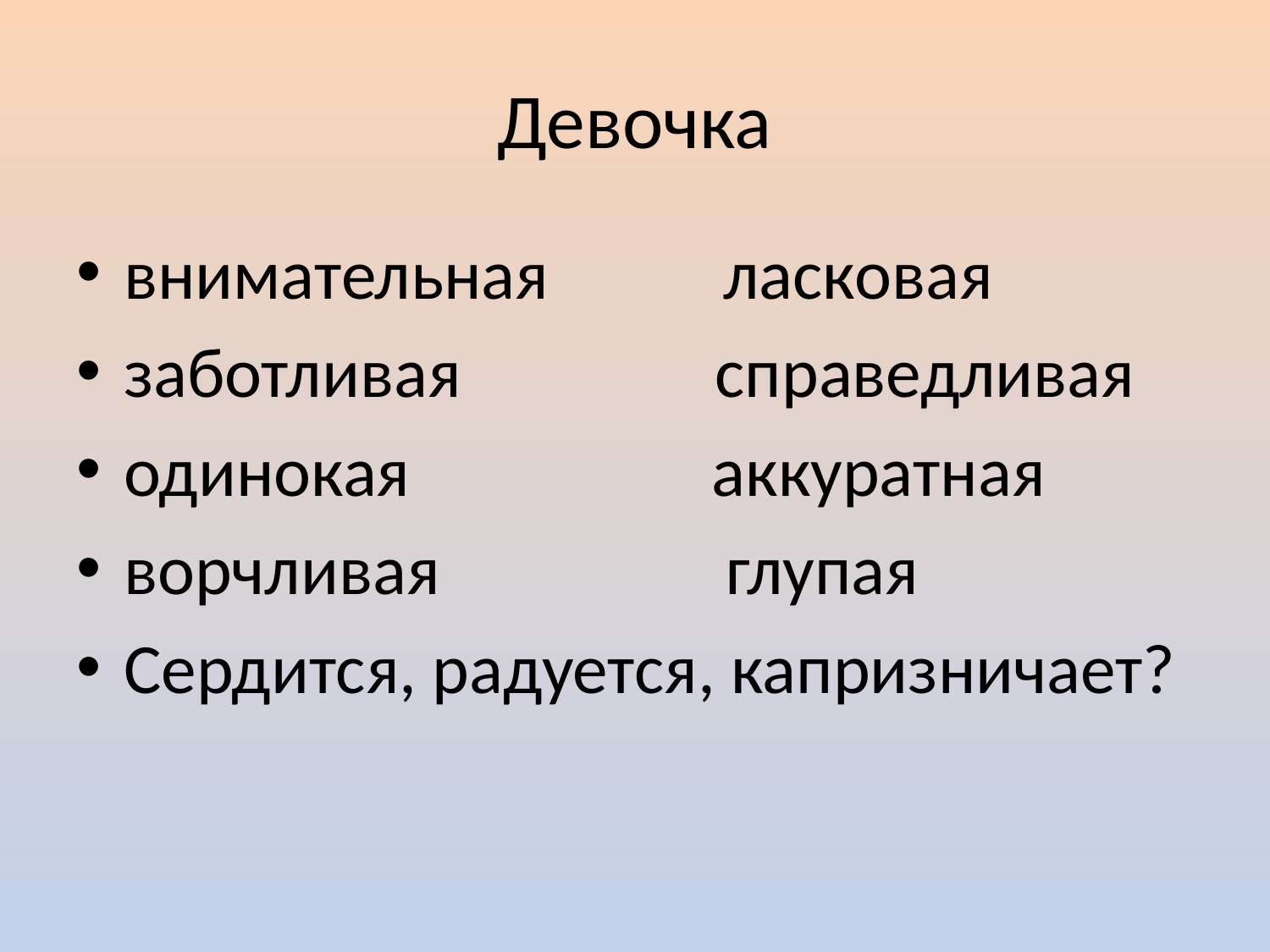

# Девочка
внимательная           ласковая
заботливая                справедливая
одинокая                   аккуратная
ворчливая                  глупая
Сердится, радуется, капризничает?